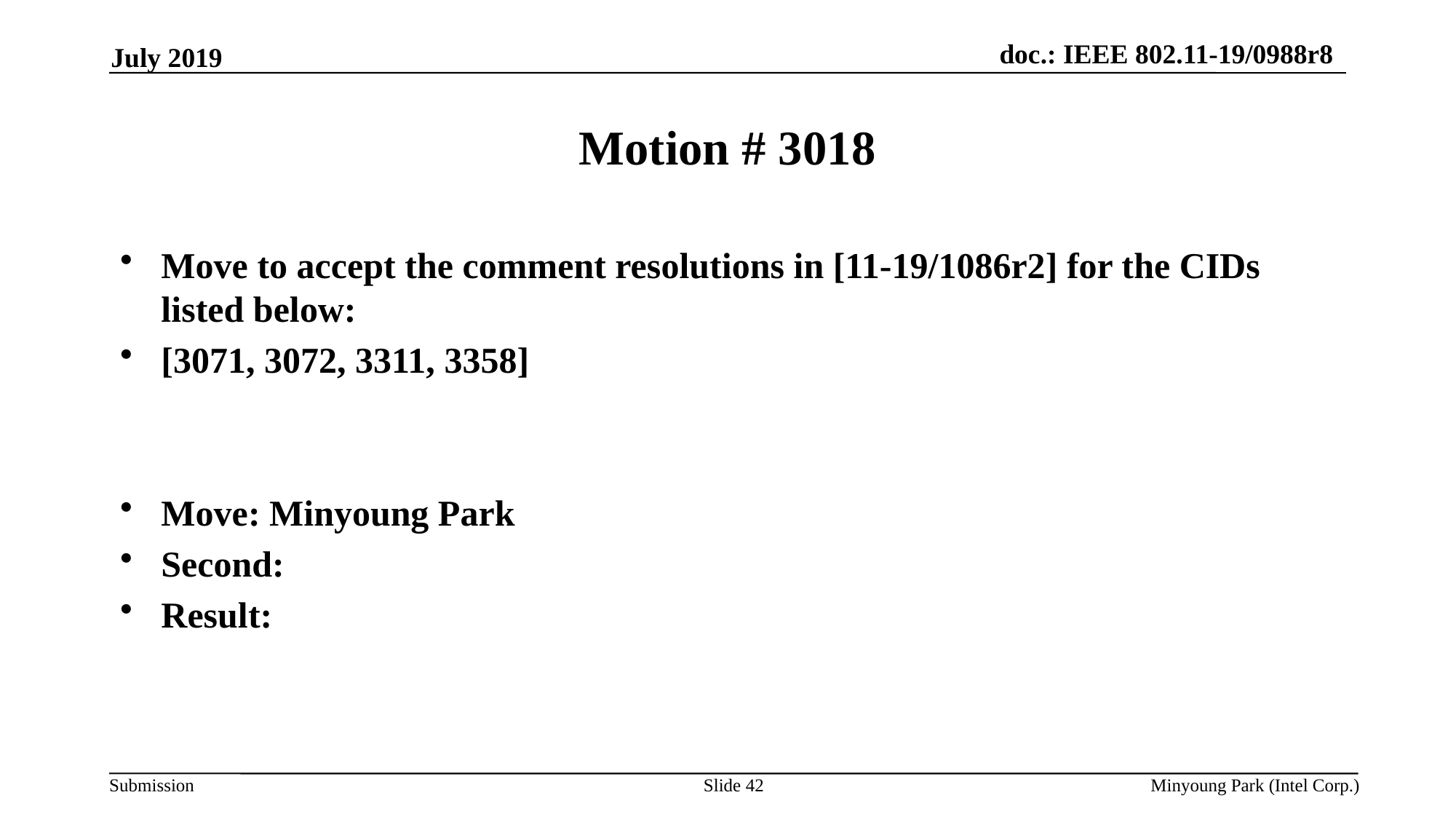

July 2019
# Motion # 3018
Move to accept the comment resolutions in [11-19/1086r2] for the CIDs listed below:
[3071, 3072, 3311, 3358]

Move: Minyoung Park
Second:
Result:

Slide 42
Minyoung Park (Intel Corp.)